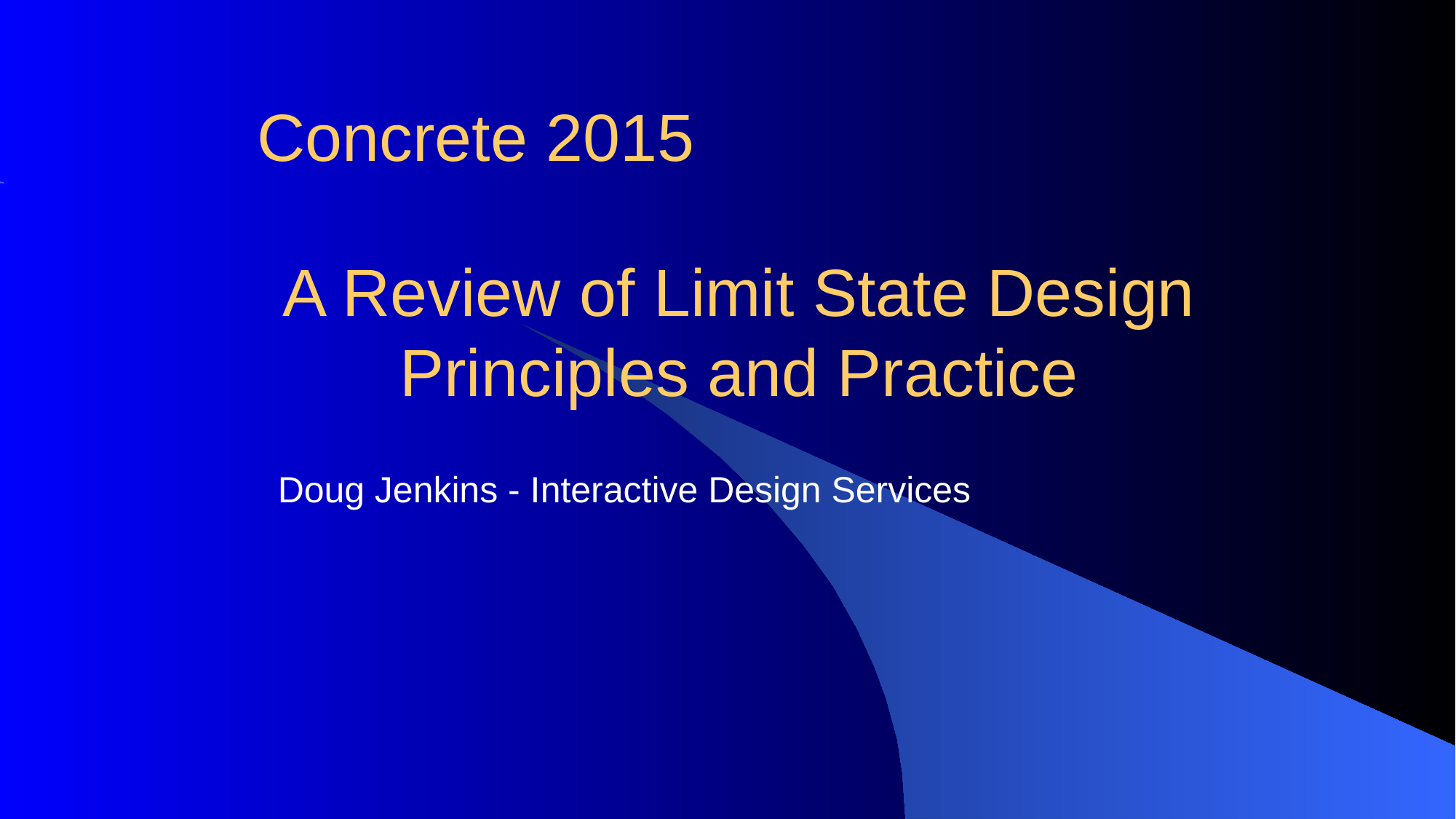

Concrete 2015
# A Review of Limit State Design Principles and Practice
Doug Jenkins - Interactive Design Services